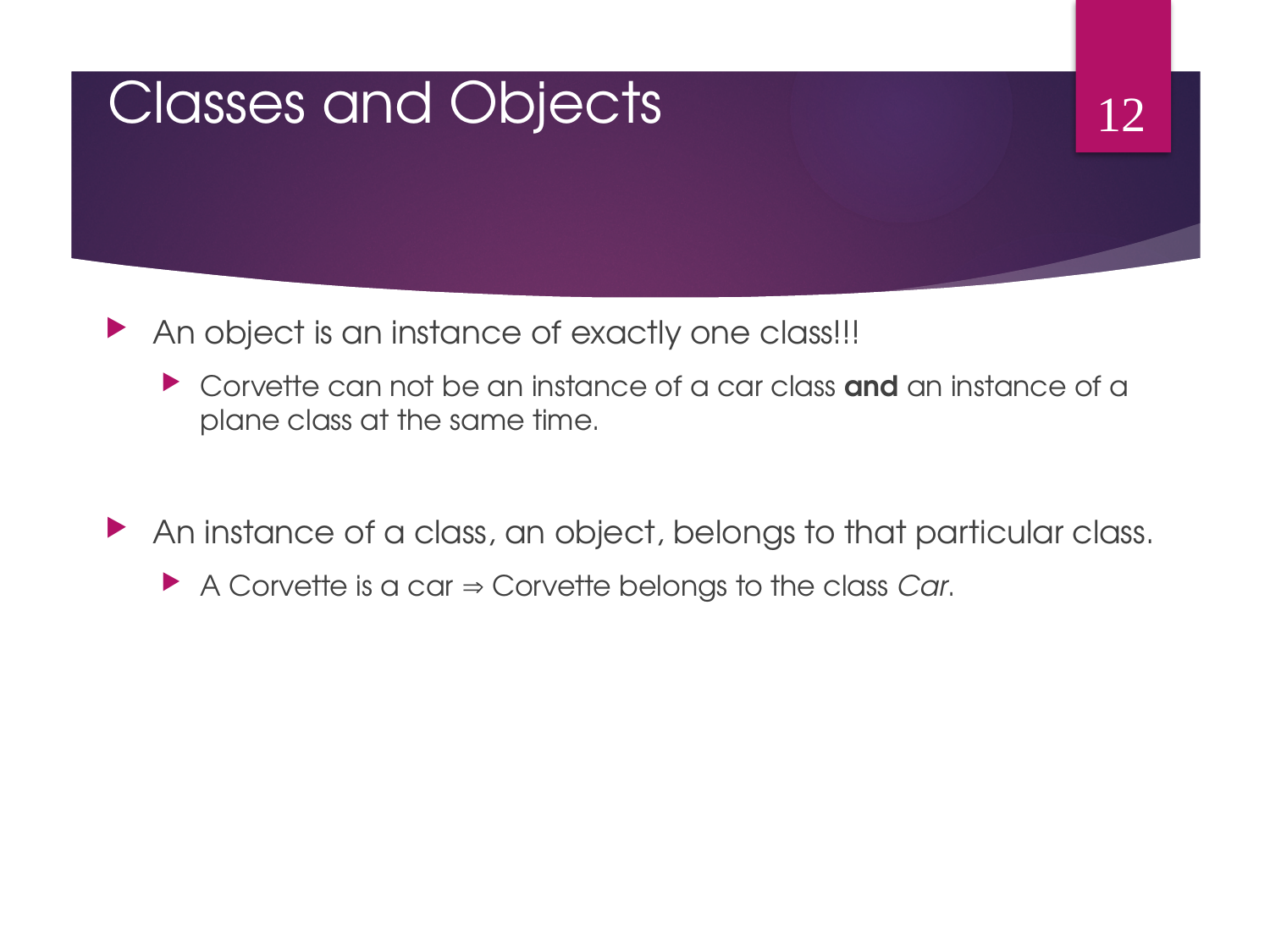

# Classes and Objects
12
An object is an instance of exactly one class!!!
Corvette can not be an instance of a car class and an instance of a plane class at the same time.

An instance of a class, an object, belongs to that particular class.
A Corvette is a car ⇒ Corvette belongs to the class Car.